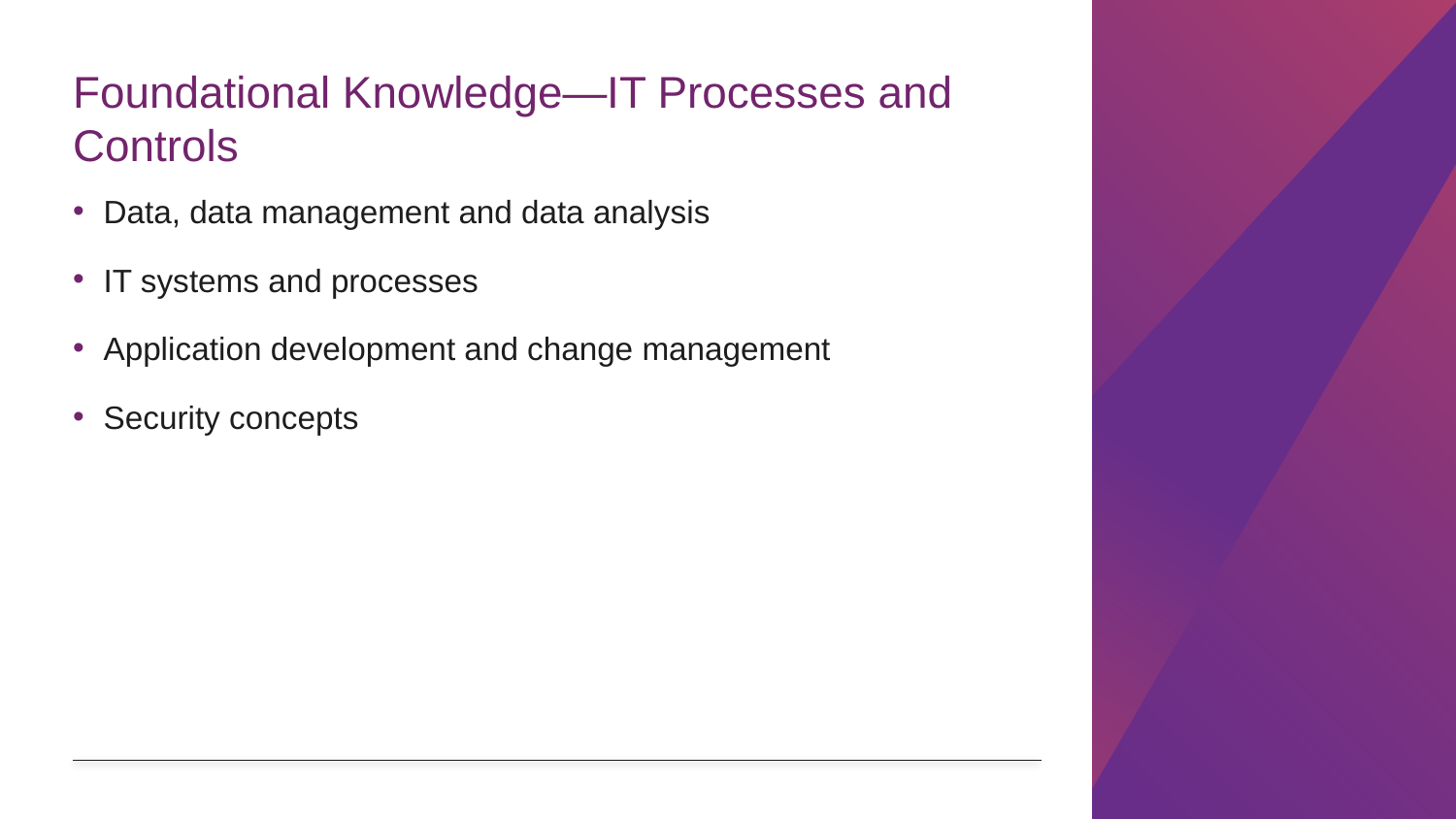

# Foundational Knowledge—IT Processes and Controls
Data, data management and data analysis
IT systems and processes
Application development and change management
Security concepts